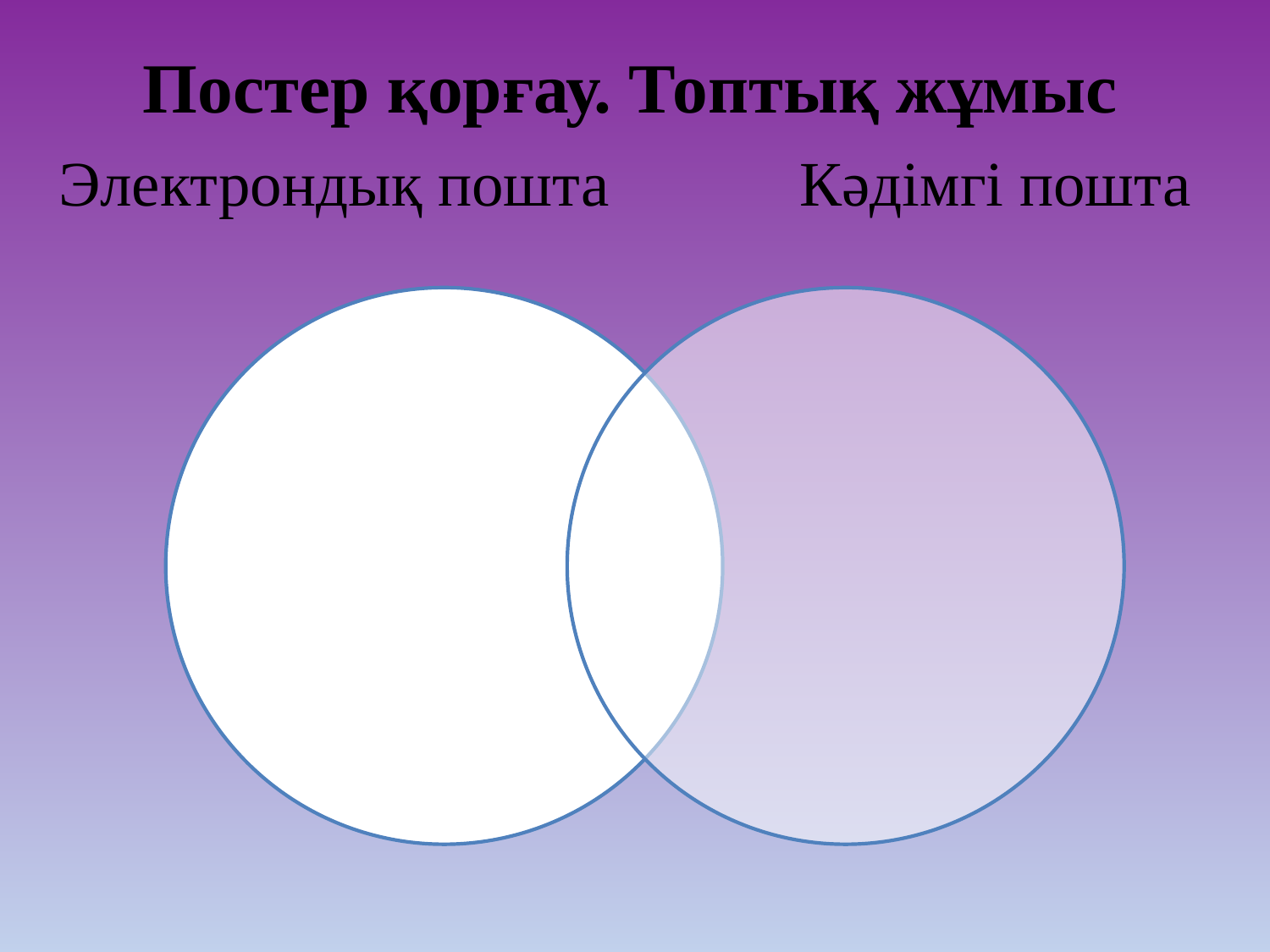

Постер қорғау. Топтық жұмыс
Электрондық пошта            Кәдімгі пошта